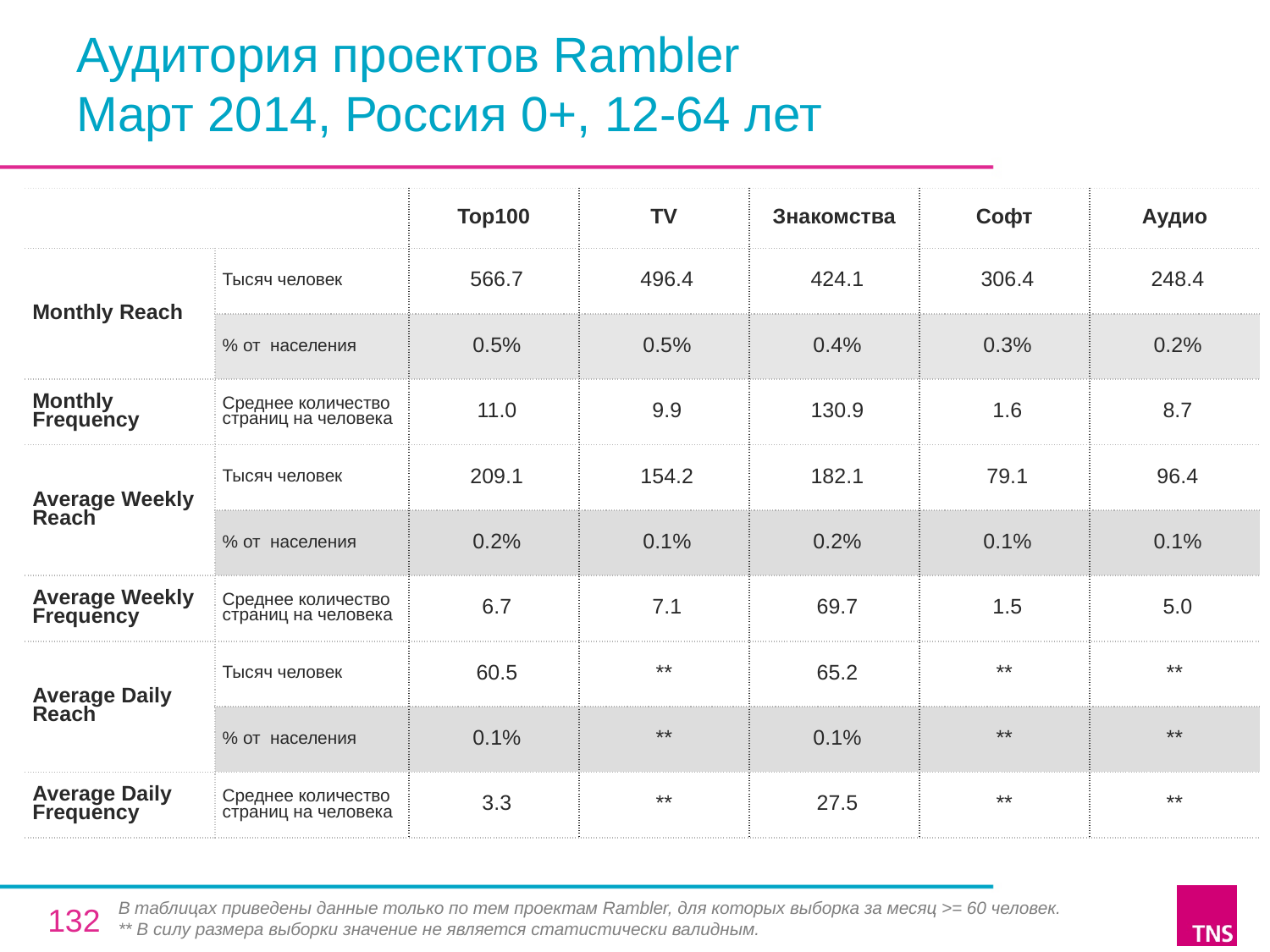

# Аудитория проектов Rambler Март 2014, Россия 0+, 12-64 лет
|  |  | Top100 | TV | Знакомства | Софт | Аудио |
| --- | --- | --- | --- | --- | --- | --- |
| Monthly Reach | Тысяч человек | 566.7 | 496.4 | 424.1 | 306.4 | 248.4 |
|  | % от населения | 0.5% | 0.5% | 0.4% | 0.3% | 0.2% |
| Monthly Frequency | Среднее количество страниц на человека | 11.0 | 9.9 | 130.9 | 1.6 | 8.7 |
| Average Weekly Reach | Тысяч человек | 209.1 | 154.2 | 182.1 | 79.1 | 96.4 |
|  | % от населения | 0.2% | 0.1% | 0.2% | 0.1% | 0.1% |
| Average Weekly Frequency | Среднее количество страниц на человека | 6.7 | 7.1 | 69.7 | 1.5 | 5.0 |
| Average Daily Reach | Тысяч человек | 60.5 | \*\* | 65.2 | \*\* | \*\* |
|  | % от населения | 0.1% | \*\* | 0.1% | \*\* | \*\* |
| Average Daily Frequency | Среднее количество страниц на человека | 3.3 | \*\* | 27.5 | \*\* | \*\* |
В таблицах приведены данные только по тем проектам Rambler, для которых выборка за месяц >= 60 человек.
** В силу размера выборки значение не является статистически валидным.
132